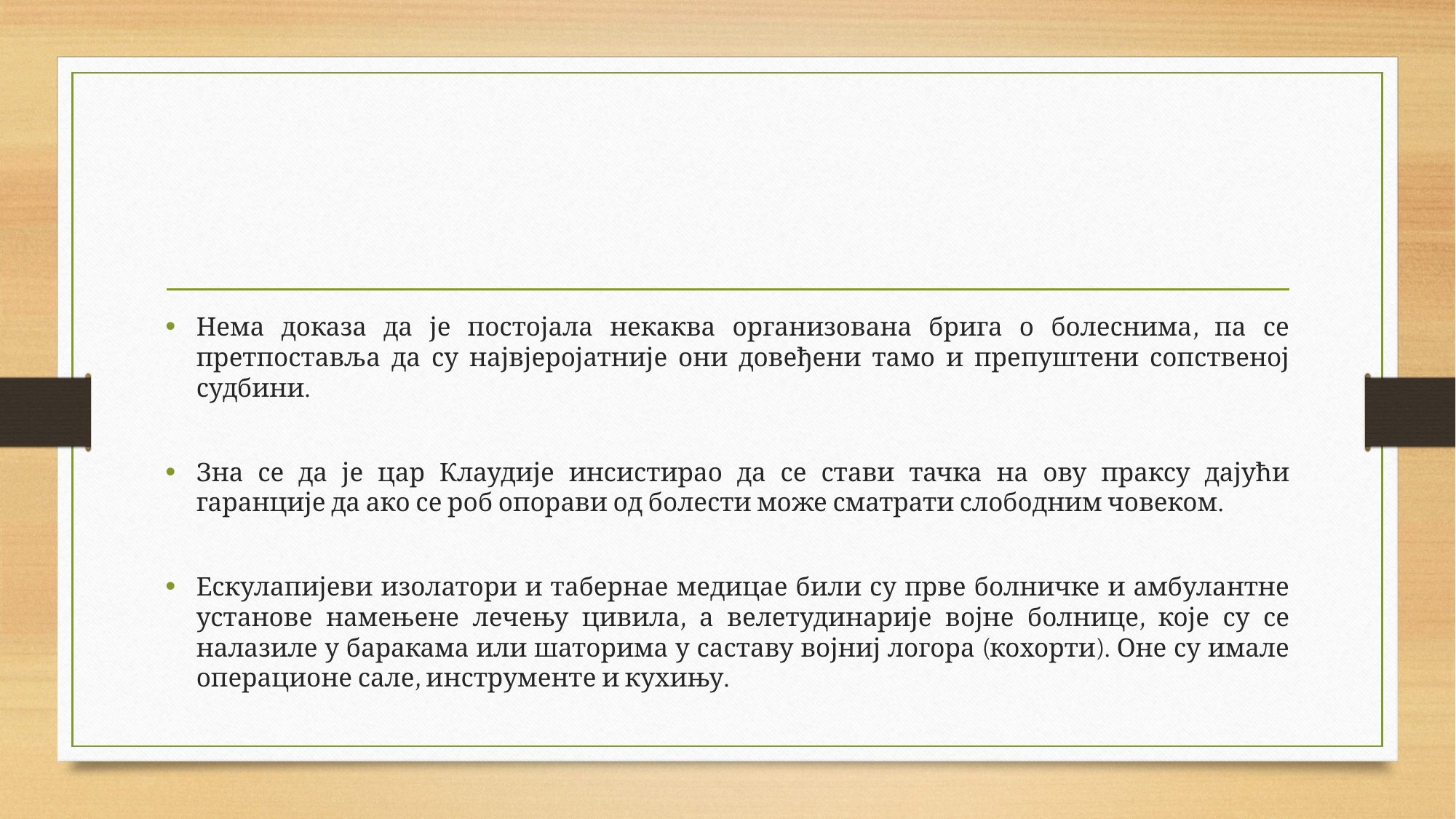

Нема доказа да је постојала некаква организована брига о болеснима, па се претпоставља да су највјеројатније они довеђени тамо и препуштени сопственој судбини.

Зна се да је цар Клаудије инсистирао да се стави тачка на ову праксу дајући гаранције да ако се роб опорави од болести може сматрати слободним човеком.

Ескулапијеви изолатори и табернае медицае били су прве болничке и амбулантне установе намењене лечењу цивила, а велетудинарије војне болнице, које су се налазиле у баракама или шаторима у саставу војниј логора (кохорти). Оне су имале операционе сале, инструменте и кухињу.